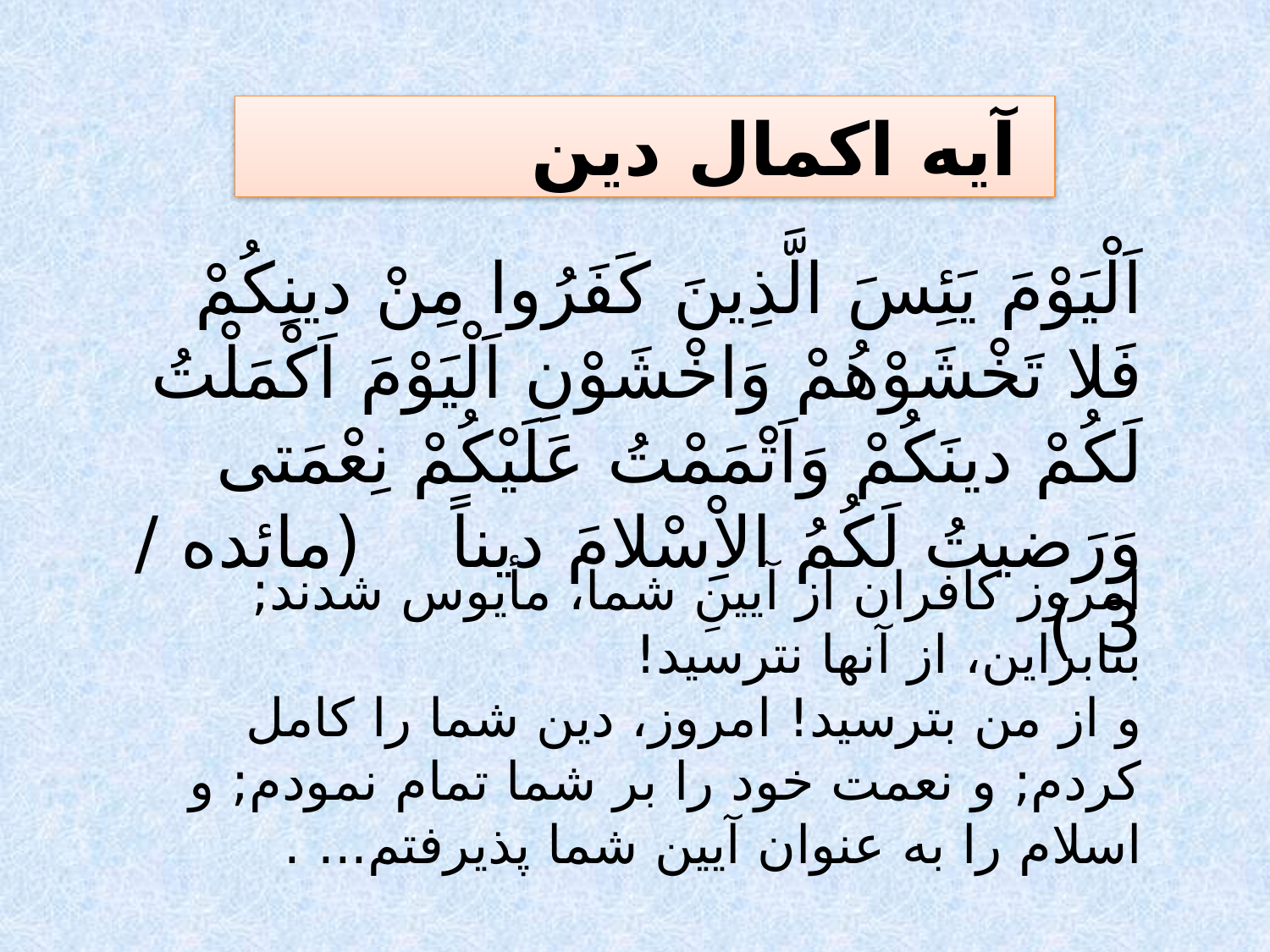

# آيه اكمال دين
اَلْيَوْمَ يَئِسَ الَّذِينَ كَفَرُوا مِنْ دينِكُمْ فَلا تَخْشَوْهُمْ وَاخْشَوْنِ اَلْيَوْمَ اَكْمَلْتُ لَكُمْ دينَكُمْ وَاَتْمَمْتُ عَلَيْكُمْ نِعْمَتى وَرَضيتُ لَكُمُ الاِْسْلامَ ديناً    (مائده / 3 )
امروز كافران از آيينِ شما، مأيوس شدند; بنابراين، از آنها نترسيد!
و از من بترسيد! امروز، دين شما را كامل كردم; و نعمت خود را بر شما تمام نمودم; و اسلام را به عنوان آيين شما پذيرفتم... .